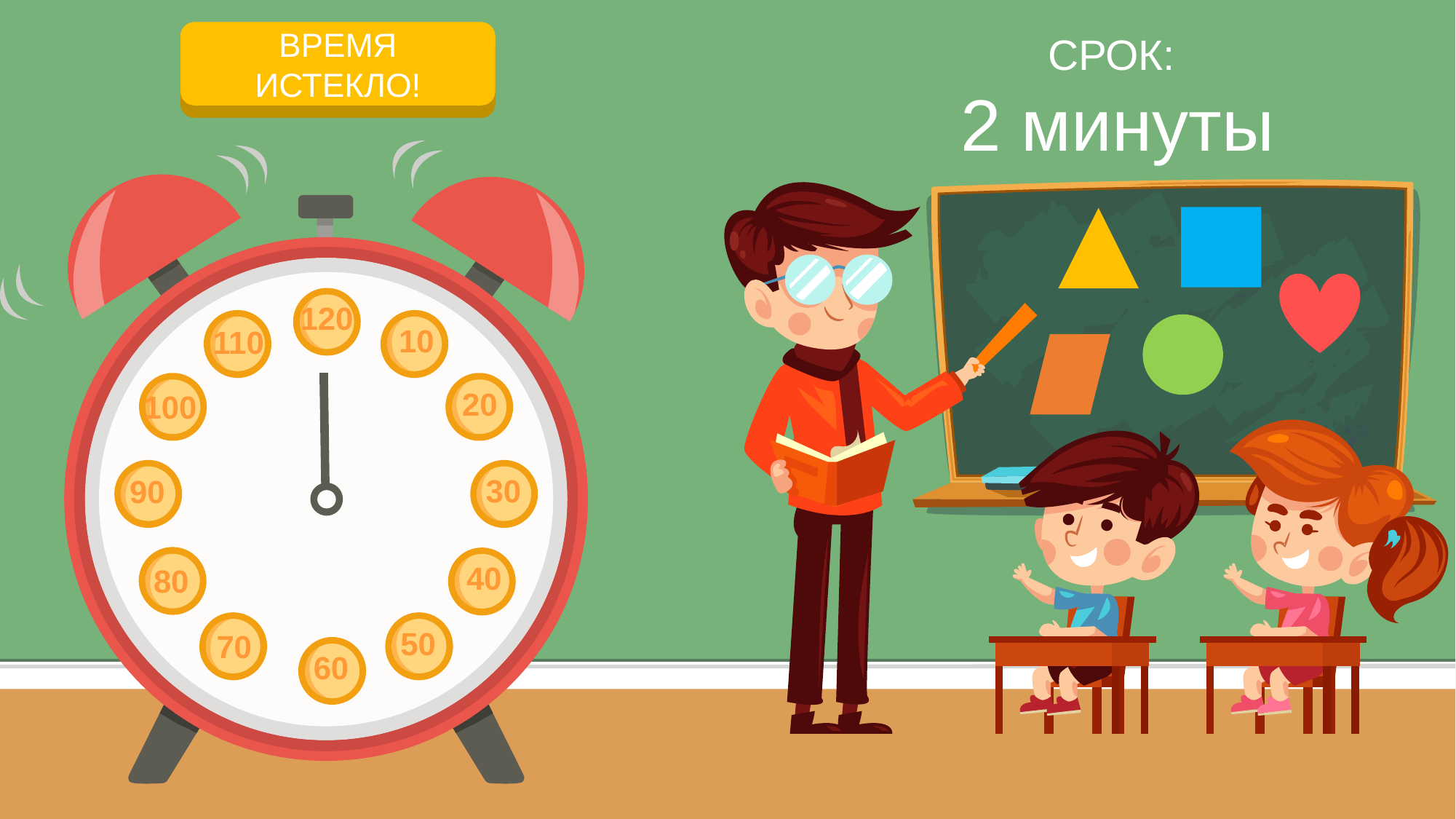

НАЧАЛО ОТСЧЕТА

ВРЕМЯ ИСТЕКЛО!

СРОК:
2 минуты

120

110

10

100

20

90

30

80

40

70

50

60